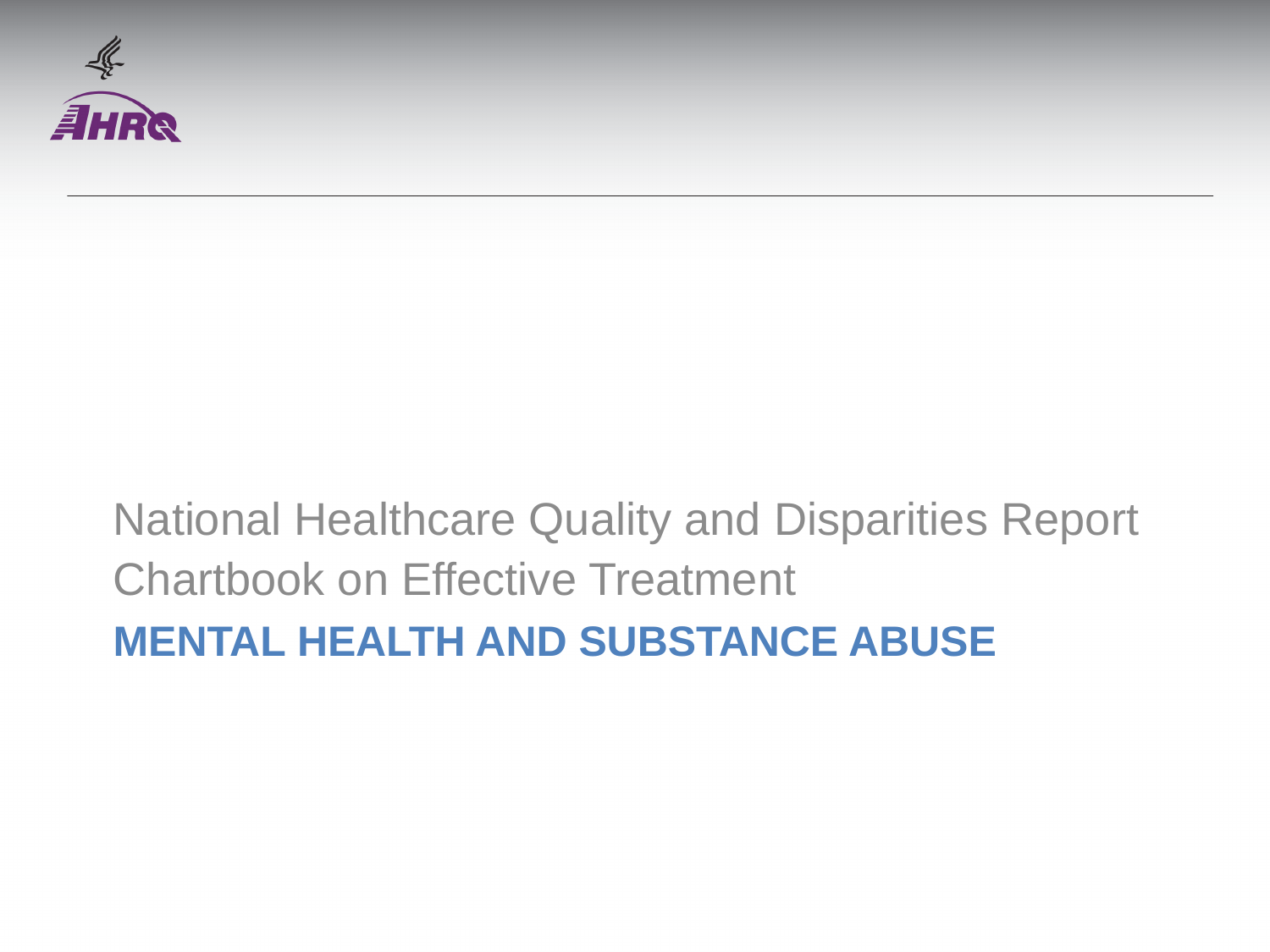

National Healthcare Quality and Disparities Report
Chartbook on Effective Treatment
# Mental Health and Substance abUse